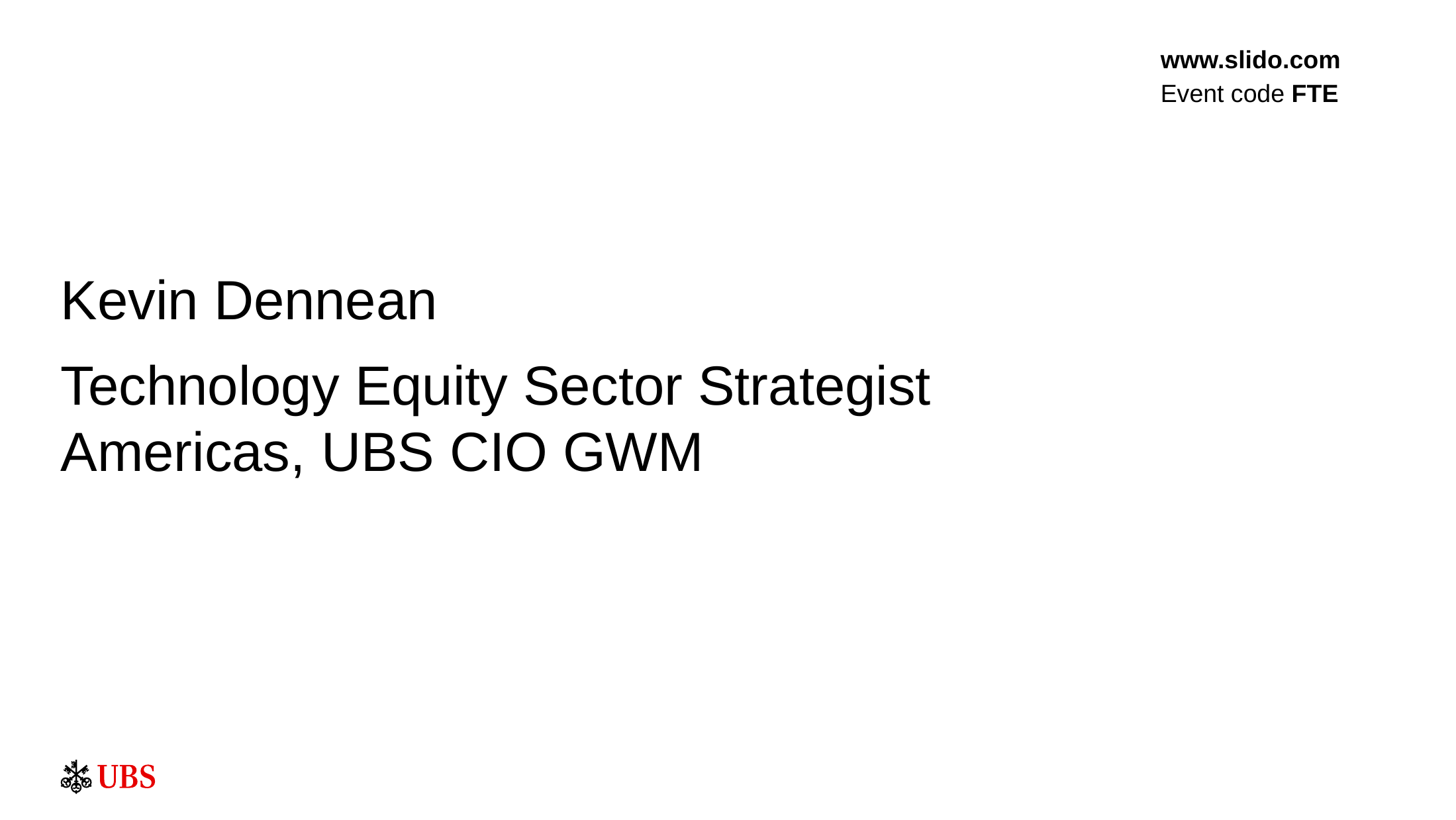

www.slido.com
Event code FTE
Kevin Dennean
Technology Equity Sector Strategist Americas, UBS CIO GWM